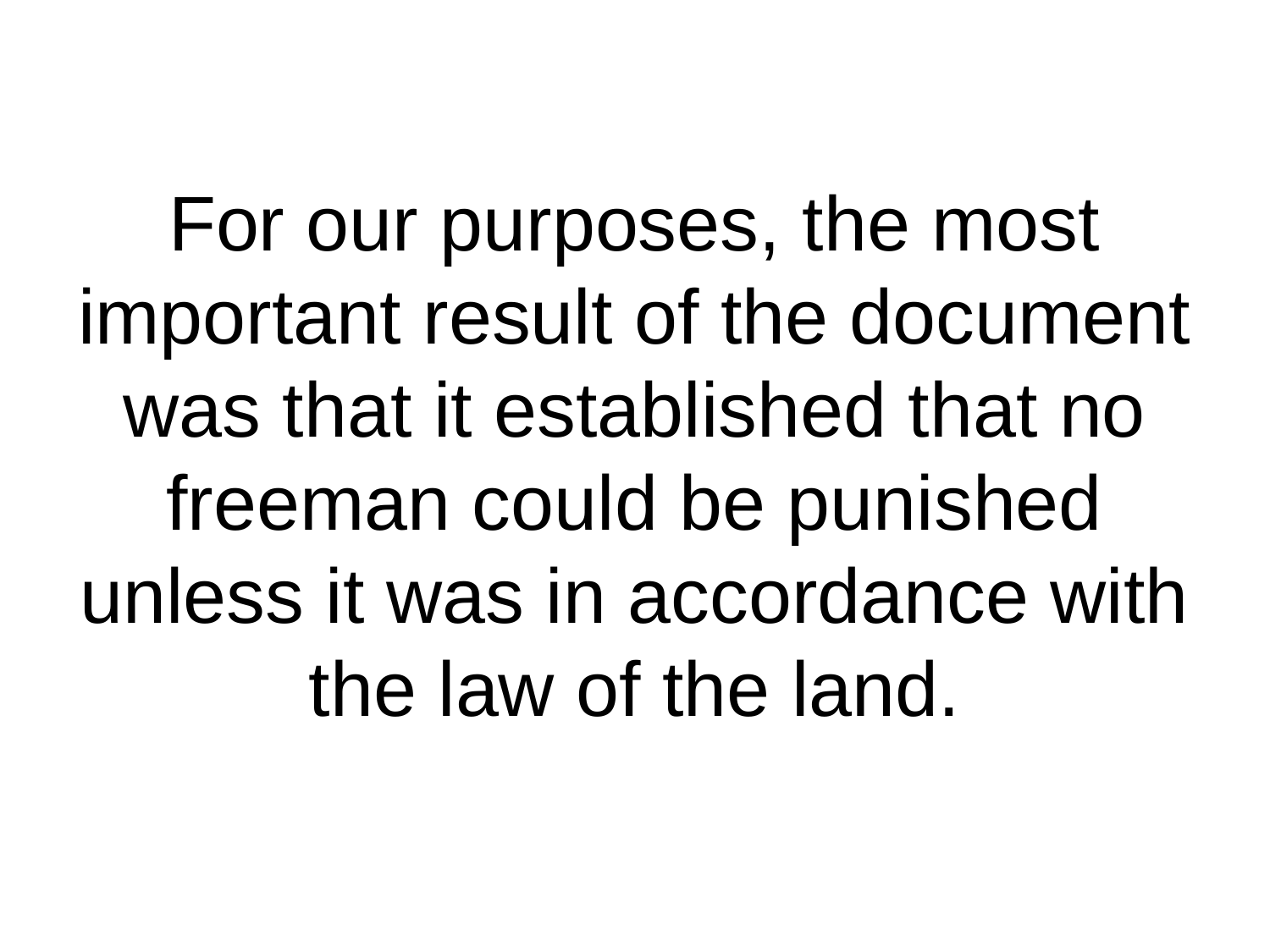

# For our purposes, the most important result of the document was that it established that no freeman could be punished unless it was in accordance with the law of the land.